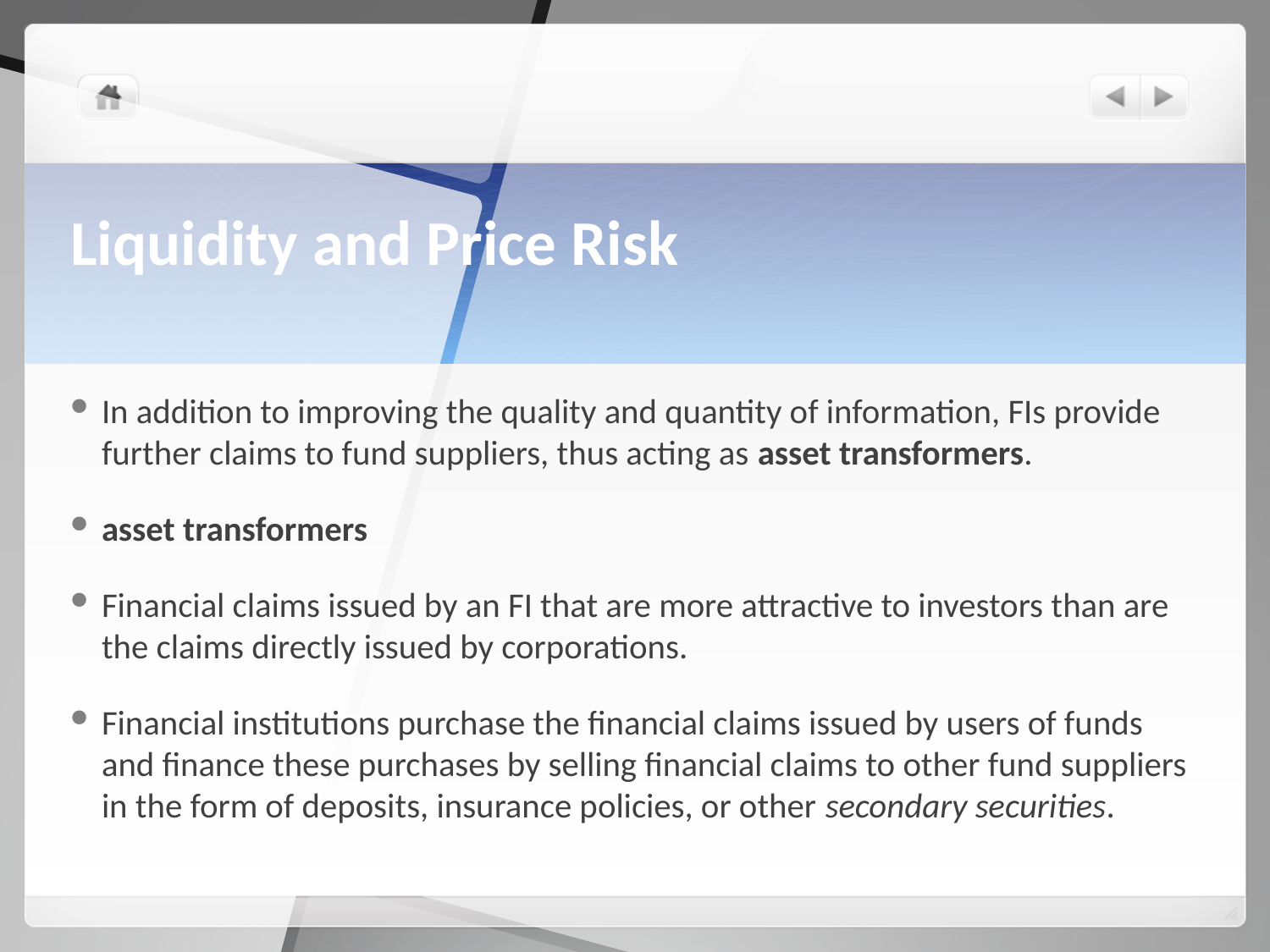

# Liquidity and Price Risk
In addition to improving the quality and quantity of information, FIs provide further claims to fund suppliers, thus acting as asset transformers.
asset transformers
Financial claims issued by an FI that are more attractive to investors than are the claims directly issued by corporations.
Financial institutions purchase the financial claims issued by users of funds and finance these purchases by selling financial claims to other fund suppliers in the form of deposits, insurance policies, or other secondary securities.